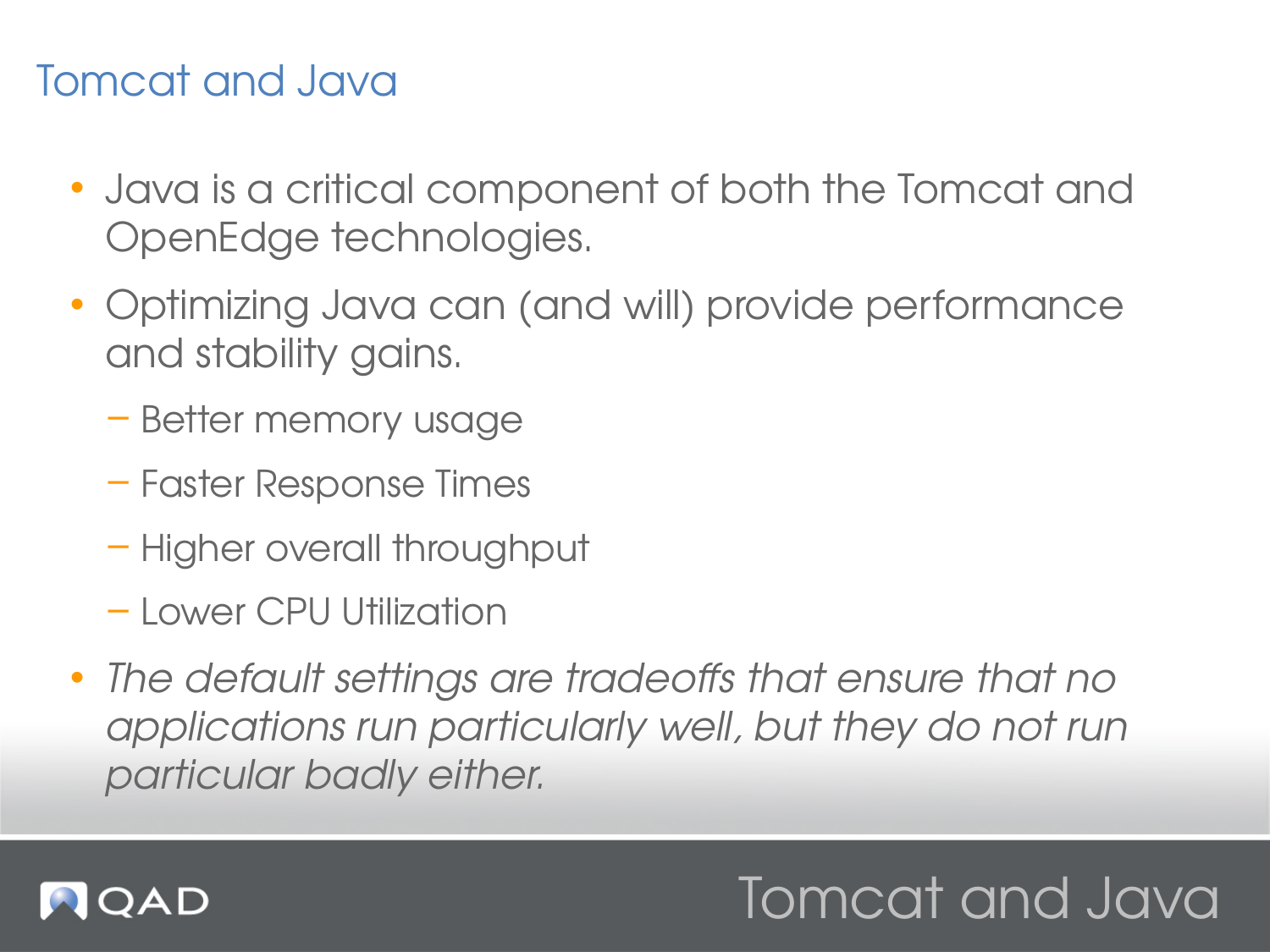

Tomcat and Java
Java is a critical component of both the Tomcat and OpenEdge technologies.
Optimizing Java can (and will) provide performance and stability gains.
Better memory usage
Faster Response Times
Higher overall throughput
Lower CPU Utilization
The default settings are tradeoffs that ensure that no applications run particularly well, but they do not run particular badly either.

# Tomcat and Java